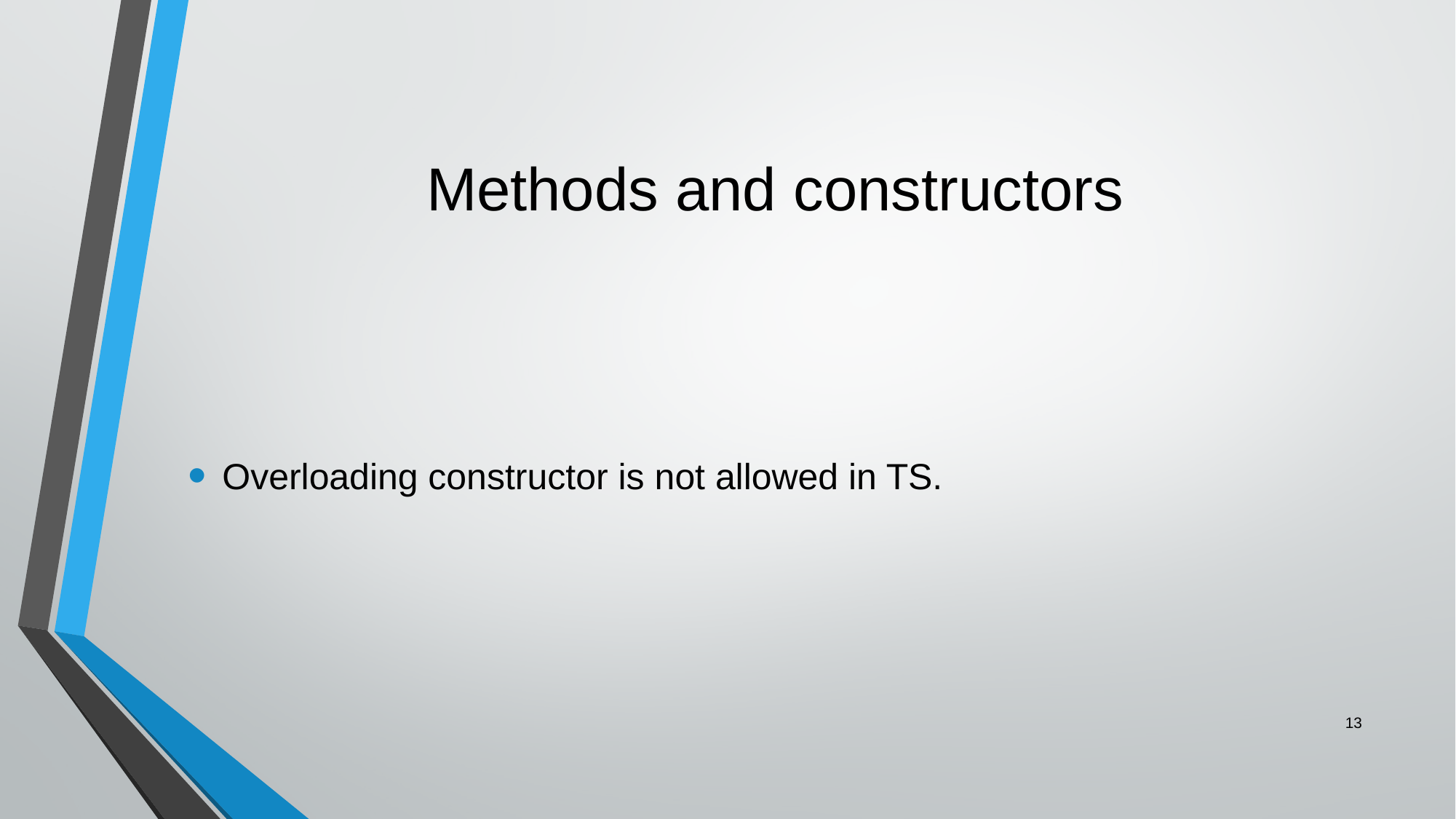

# Methods and constructors
Overloading constructor is not allowed in TS.

13